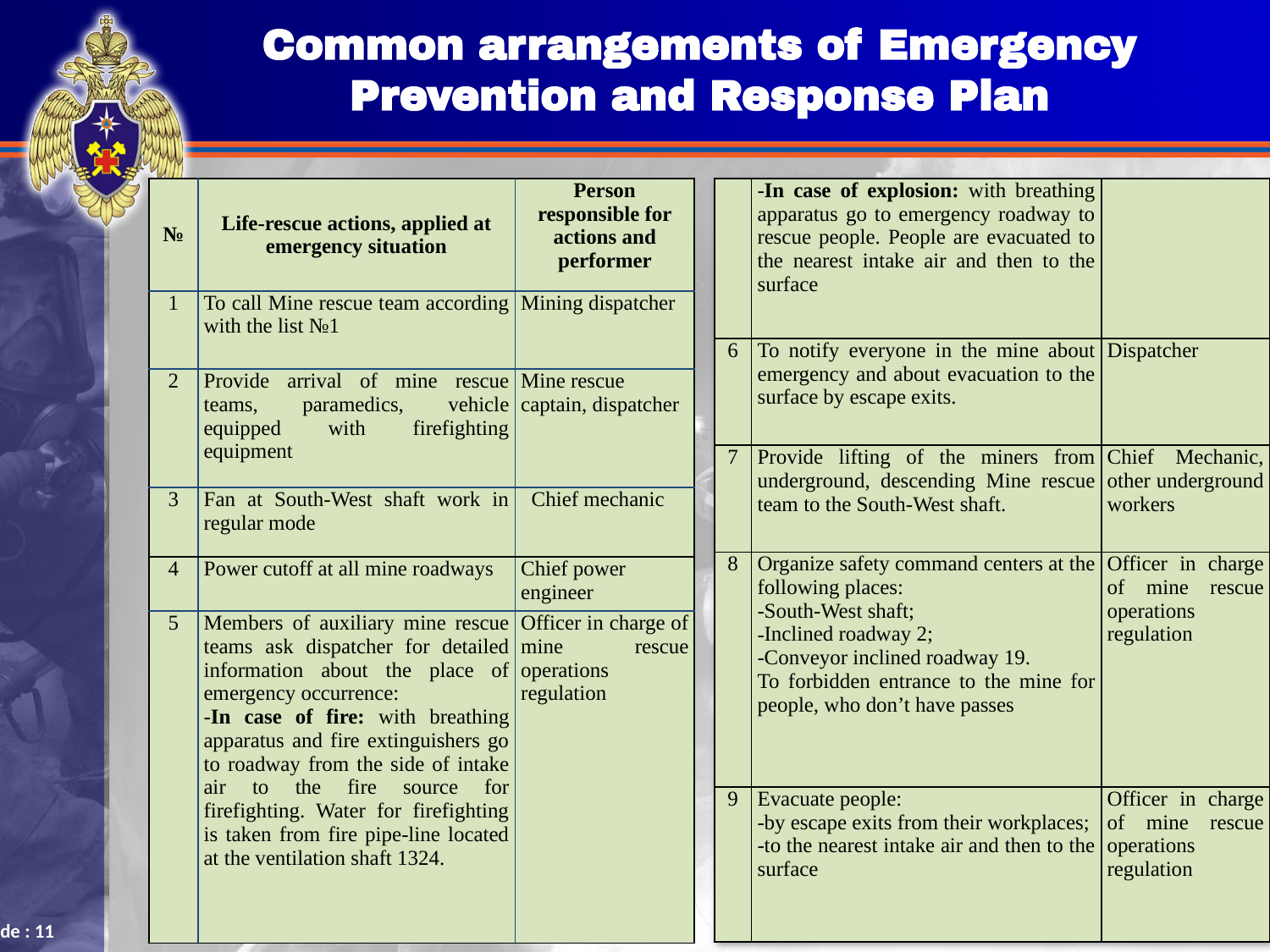

Common arrangements of Emergency Prevention and Response Plan
|  | In case of explosion: with breathing apparatus go to emergency roadway to rescue people. People are evacuated to the nearest intake air and then to the surface |  |
| --- | --- | --- |
| 6 | To notify everyone in the mine about emergency and about evacuation to the surface by escape exits. | Dispatcher |
| 7 | Provide lifting of the miners from underground, descending Mine rescue team to the South-West shaft. | Chief Mechanic, other underground workers |
| 8 | Organize safety command centers at the following places: South-West shaft; Inclined roadway 2; Conveyor inclined roadway 19. To forbidden entrance to the mine for people, who don’t have passes | Officer in charge of mine rescue operations regulation |
| 9 | Evacuate people: by escape exits from their workplaces; to the nearest intake air and then to the surface | Officer in charge of mine rescue operations regulation |
| № | Life-rescue actions, applied at emergency situation | Person responsible for actions and performer |
| --- | --- | --- |
| 1 | To call Mine rescue team according with the list №1 | Mining dispatcher |
| 2 | Provide arrival of mine rescue teams, paramedics, vehicle equipped with firefighting equipment | Mine rescue captain, dispatcher |
| 3 | Fan at South-West shaft work in regular mode | Chief mechanic |
| 4 | Power cutoff at all mine roadways | Chief power engineer |
| 5 | Members of auxiliary mine rescue teams ask dispatcher for detailed information about the place of emergency occurrence: In case of fire: with breathing apparatus and fire extinguishers go to roadway from the side of intake air to the fire source for firefighting. Water for firefighting is taken from fire pipe-line located at the ventilation shaft 1324. | Officer in charge of mine rescue operations regulation |
Slide : 11